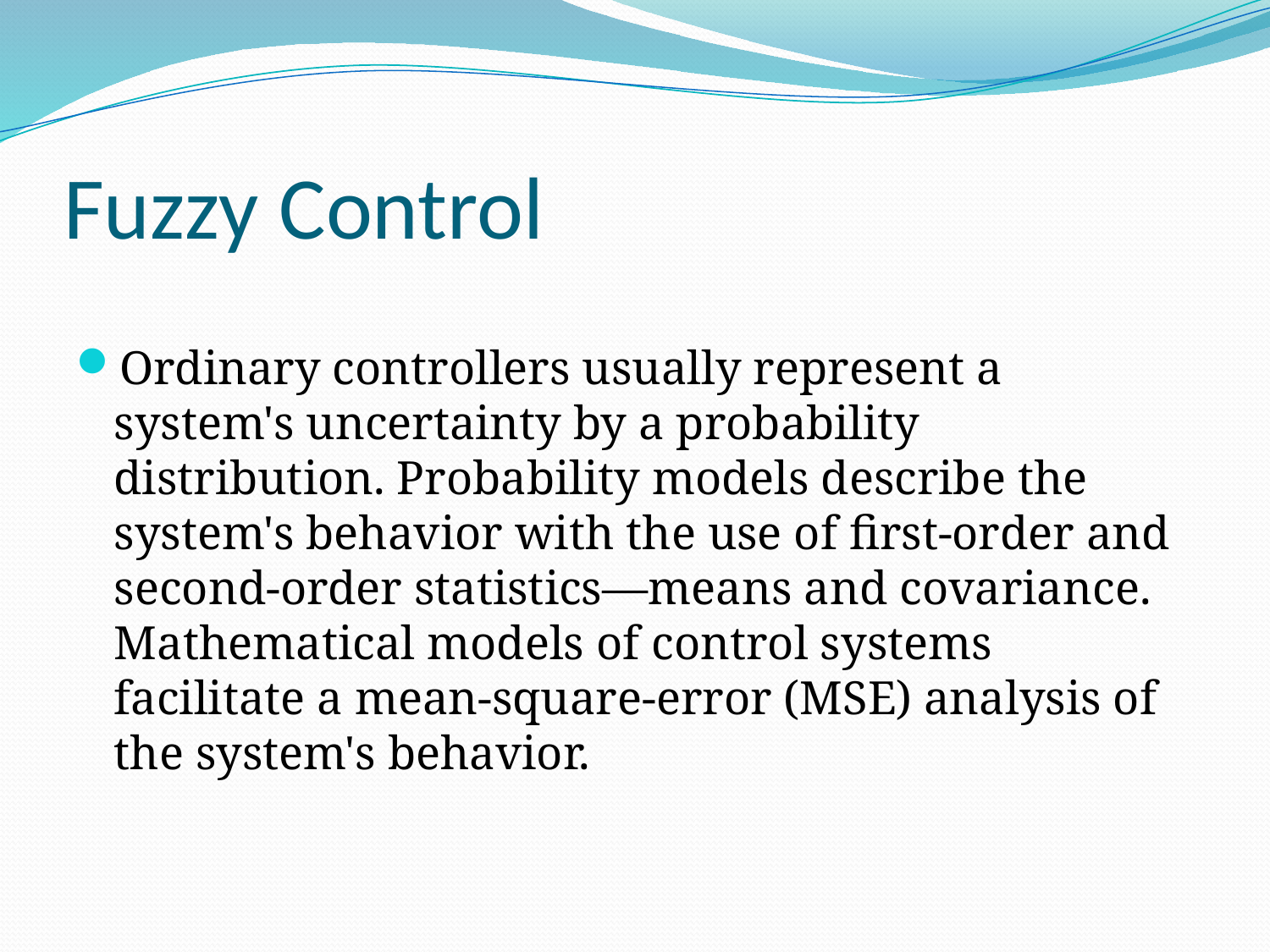

# Fuzzy Control

Ordinary controllers usually represent a system's uncertainty by a probability distribution. Probability models describe the system's behavior with the use of first-order and second-order statistics—means and covariance. Mathematical models of control systems facilitate a mean-square-error (MSE) analysis of the system's behavior.